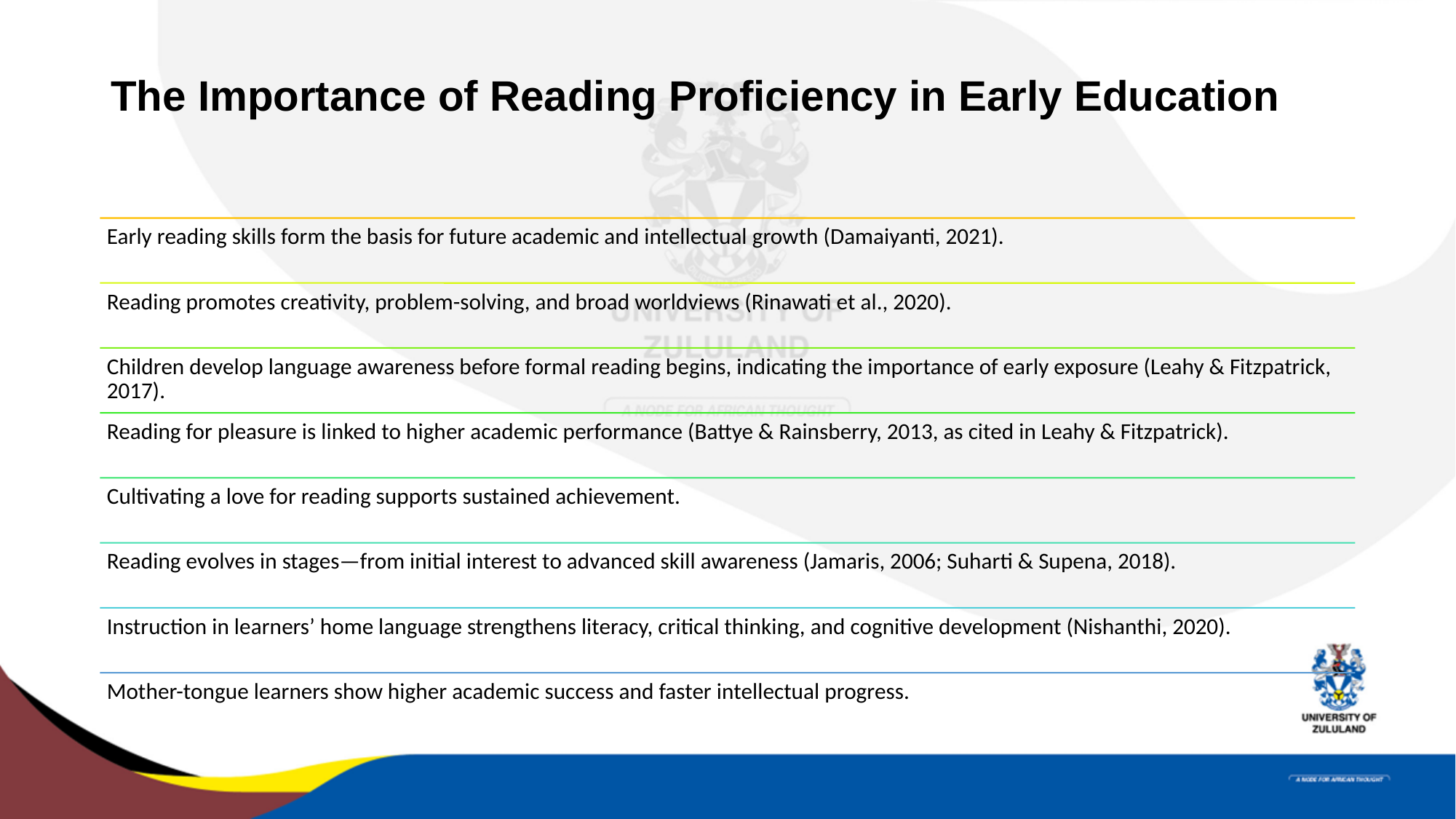

# The Importance of Reading Proficiency in Early Education
Early reading skills form the basis for future academic and intellectual growth (Damaiyanti, 2021).
Reading promotes creativity, problem-solving, and broad worldviews (Rinawati et al., 2020).
Children develop language awareness before formal reading begins, indicating the importance of early exposure (Leahy & Fitzpatrick, 2017).
Reading for pleasure is linked to higher academic performance (Battye & Rainsberry, 2013, as cited in Leahy & Fitzpatrick).
Cultivating a love for reading supports sustained achievement.
Reading evolves in stages—from initial interest to advanced skill awareness (Jamaris, 2006; Suharti & Supena, 2018).
Instruction in learners’ home language strengthens literacy, critical thinking, and cognitive development (Nishanthi, 2020).
Mother-tongue learners show higher academic success and faster intellectual progress.